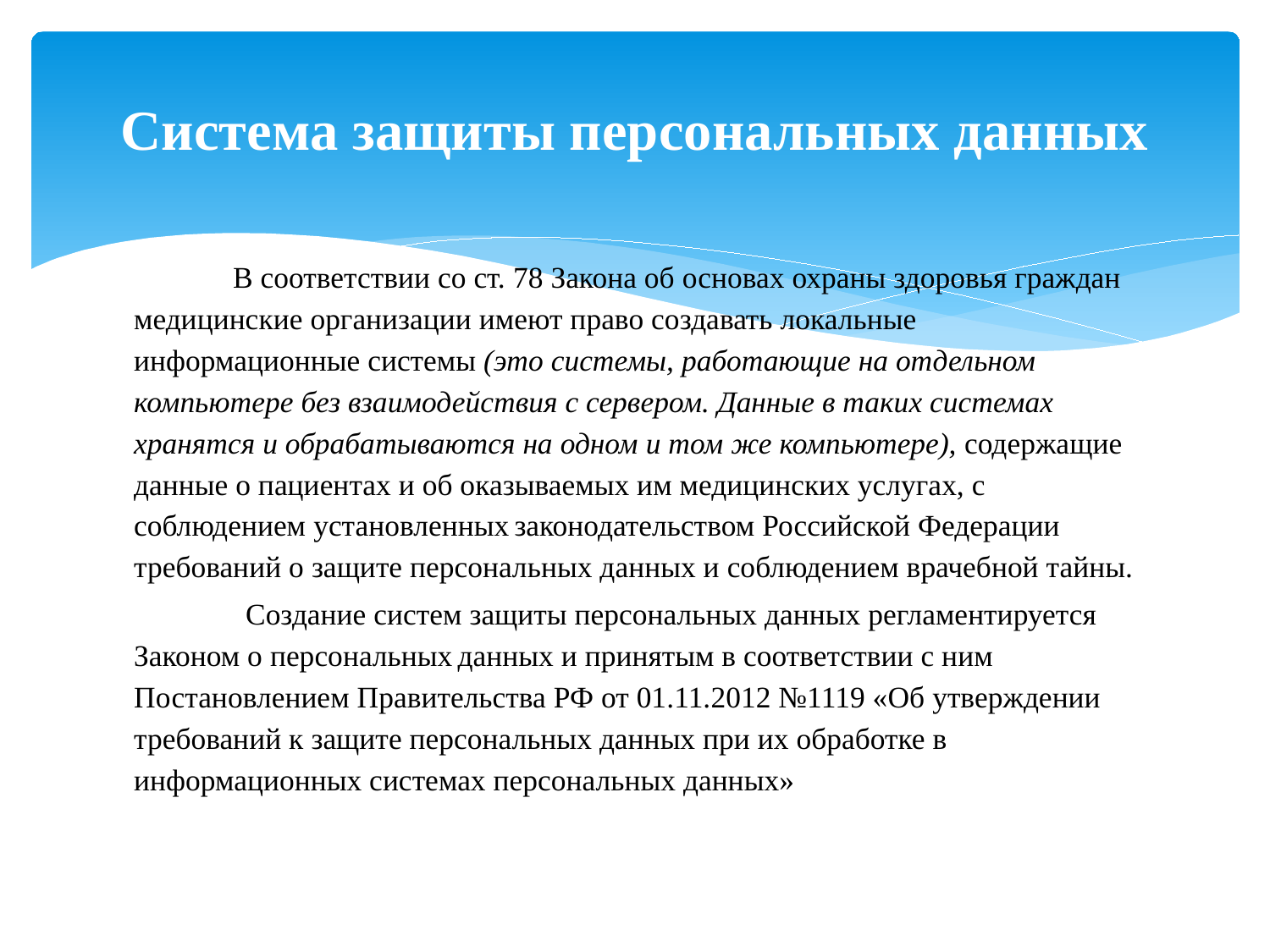

# Система защиты персональных данных
             В соответствии со ст. 78 Закона об основах охраны здоровья граждан медицинские организации имеют право создавать локальные информационные системы (это системы, работающие на отдельном компьютере без взаимодействия с сервером. Данные в таких системах хранятся и обрабатываются на одном и том же компьютере), содержащие данные о пациентах и об оказываемых им медицинских услугах, с соблюдением установленных законодательством Российской Федерации требований о защите персональных данных и соблюдением врачебной тайны.
                      Создание систем защиты персональных данных регламентируется Законом о персональных данных и принятым в соответствии с ним Постановлением Правительства РФ от 01.11.2012 №1119 «Об утверждении требований к защите персональных данных при их обработке в информационных системах персональных данных»